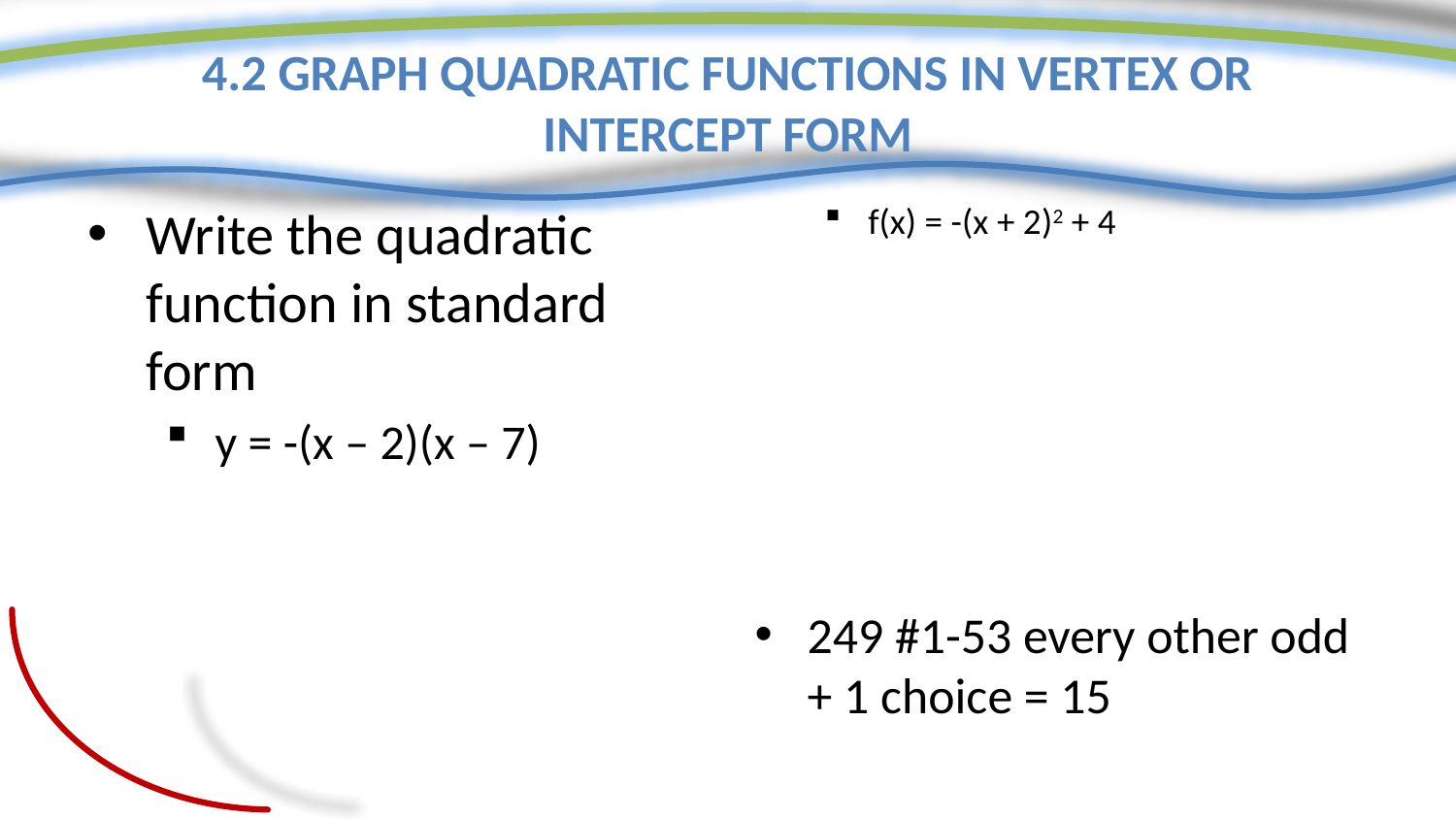

# 4.2 Graph Quadratic Functions in Vertex or Intercept Form
Write the quadratic function in standard form
y = -(x – 2)(x – 7)

f(x) = -(x + 2)2 + 4

249 #1-53 every other odd + 1 choice = 15